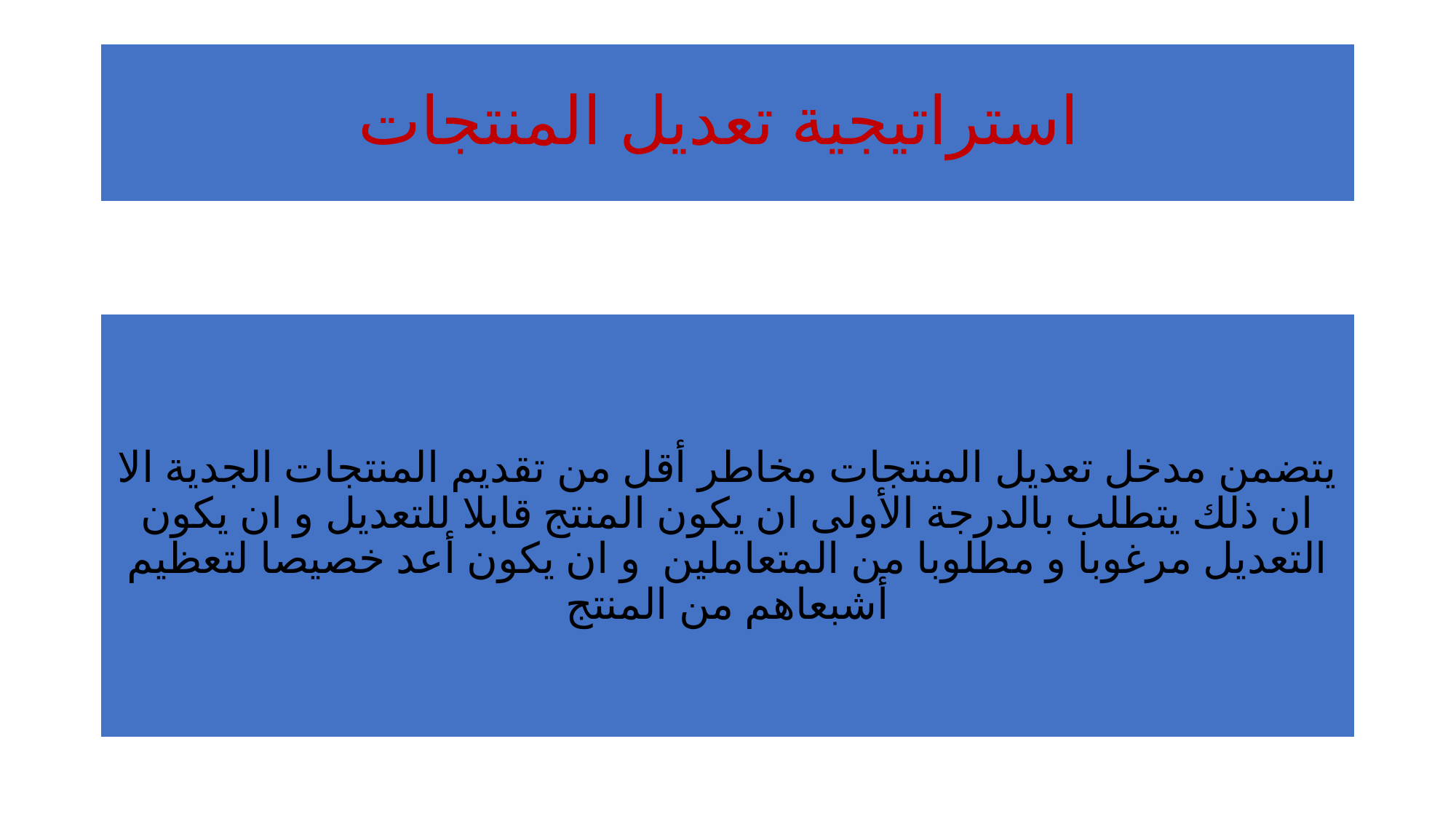

# استراتيجية تعديل المنتجات

يتضمن مدخل تعديل المنتجات مخاطر أقل من تقديم المنتجات الجدية الا ان ذلك يتطلب بالدرجة الأولى ان يكون المنتج قابلا للتعديل و ان يكون التعديل مرغوبا و مطلوبا من المتعاملين  و ان يكون أعد خصيصا لتعظيم أشبعاهم من المنتج